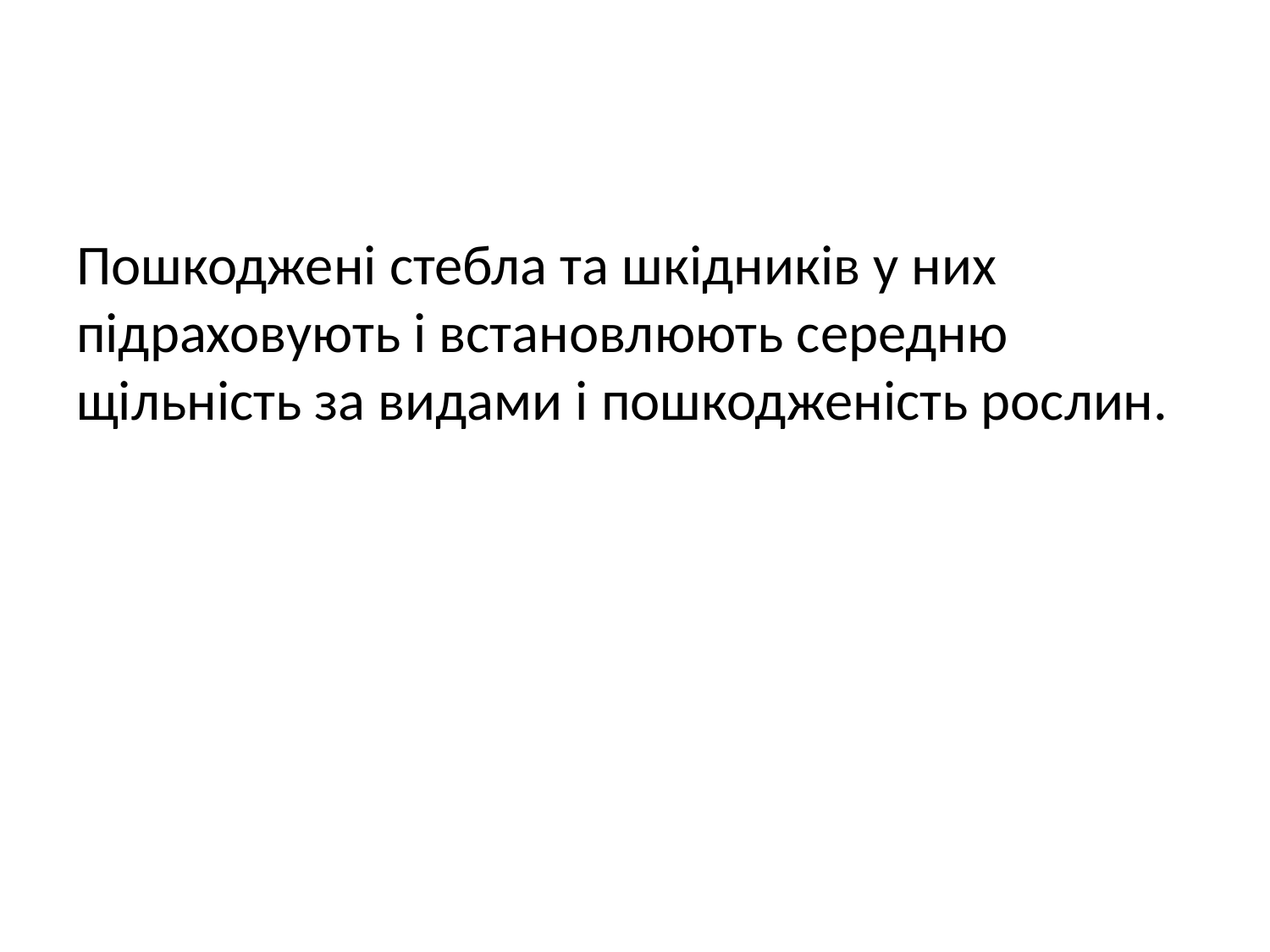

#
Пошкоджені стебла та шкідників у них підраховують і встановлюють середню щільність за видами і пошкодженість рослин.